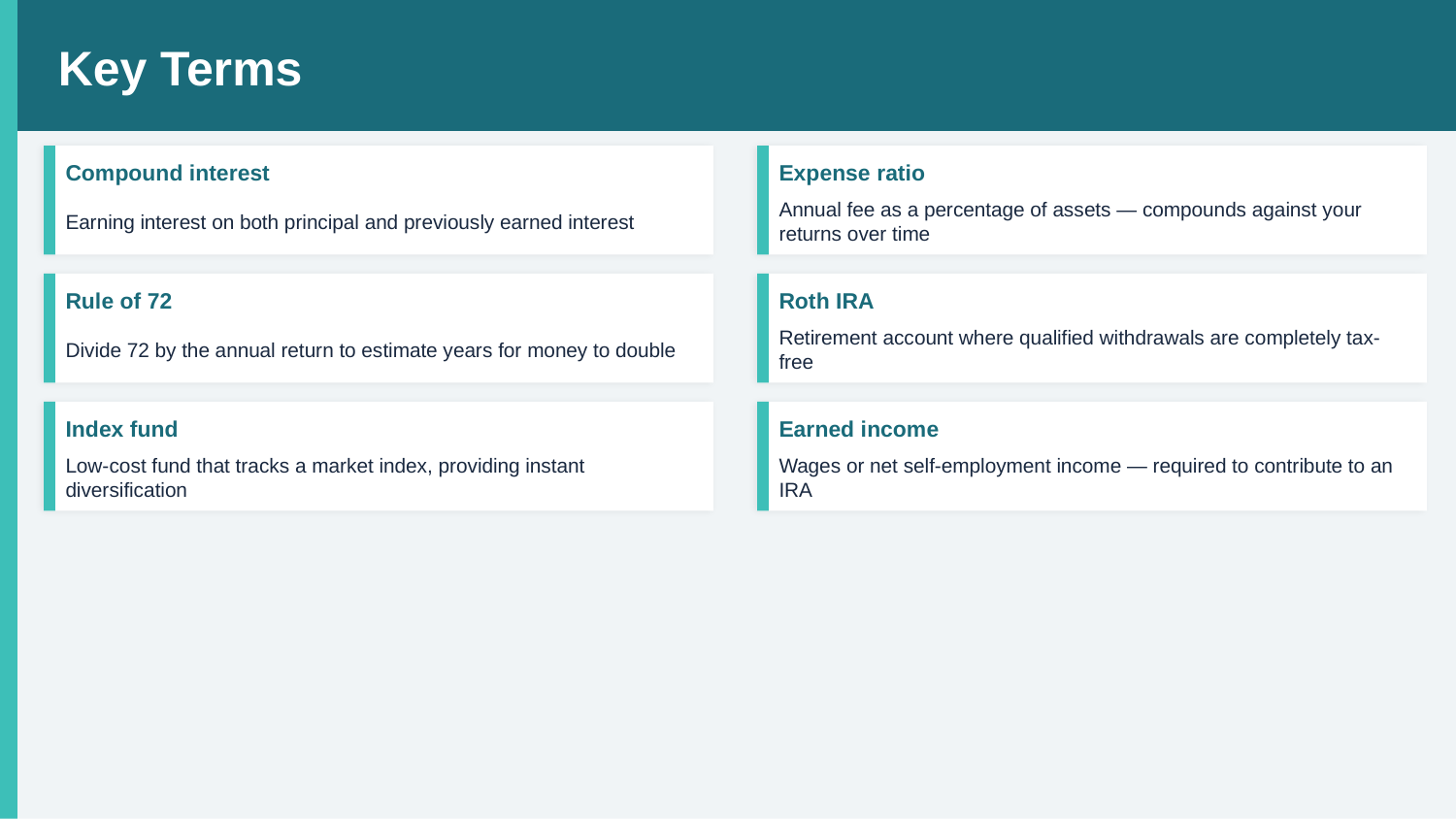

Key Terms

Compound interest
Expense ratio
Earning interest on both principal and previously earned interest
Annual fee as a percentage of assets — compounds against your returns over time

Rule of 72
Roth IRA
Divide 72 by the annual return to estimate years for money to double
Retirement account where qualified withdrawals are completely tax-free

Index fund
Earned income
Low-cost fund that tracks a market index, providing instant diversification
Wages or net self-employment income — required to contribute to an IRA